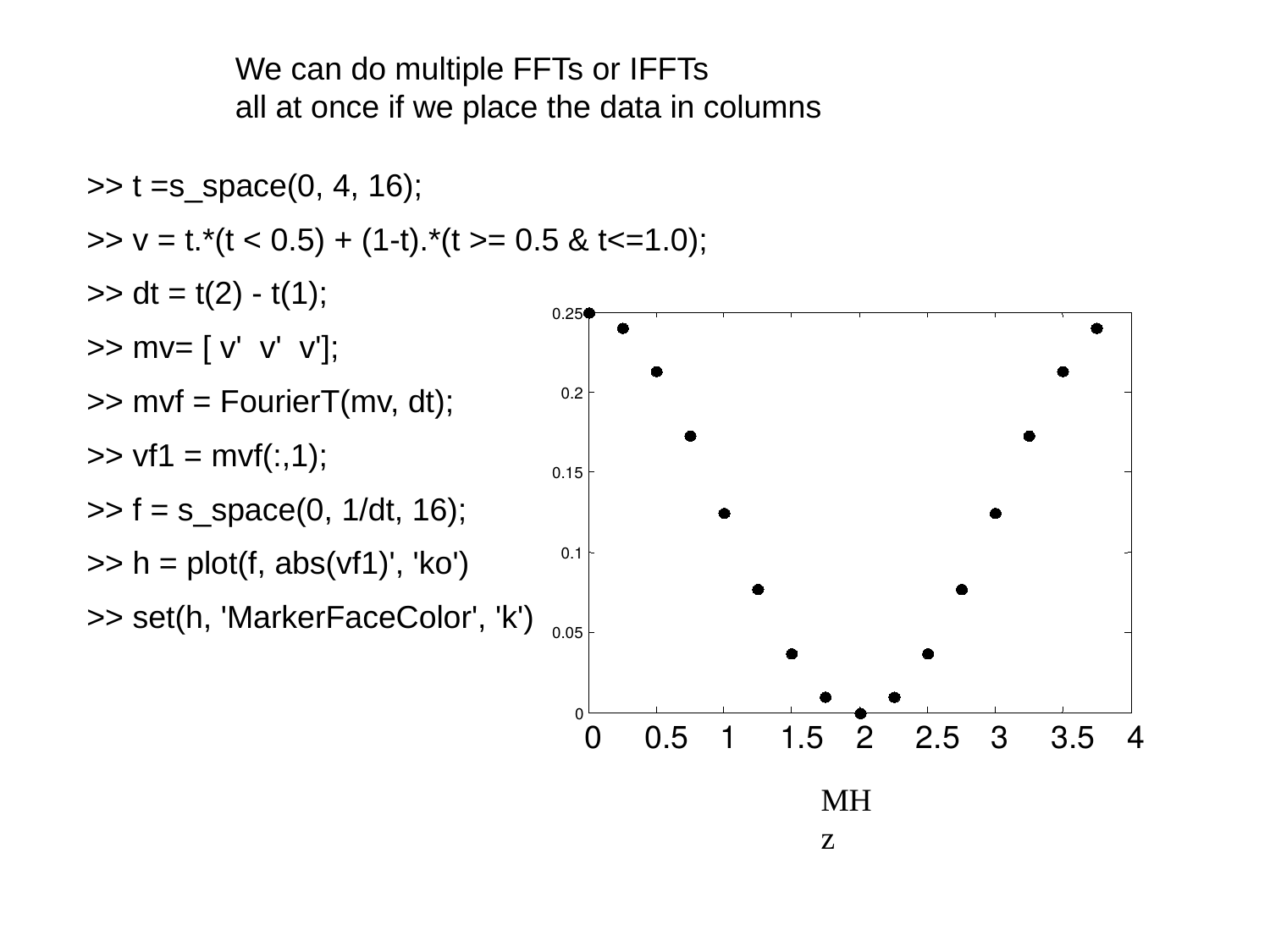

We can do multiple FFTs or IFFTs
all at once if we place the data in columns
>> t =s_space(0, 4, 16);
>> v = t.*(t < 0.5) + (1-t).*(t >= 0.5 & t<=1.0);
>> dt = t(2) - t(1);
>> mv= [ v'  v'  v'];
>> mvf = FourierT(mv, dt);
>> vf1 = mvf(:,1);
>> f = s_space(0, 1/dt, 16);
>> h = plot(f, abs(vf1)', 'ko')
>> set(h, 'MarkerFaceColor', 'k')
0.25

0.2

0.15

0.1

0.05

0

0
0.5
1
1.5
2
2.5
3
3.5
4
MHz